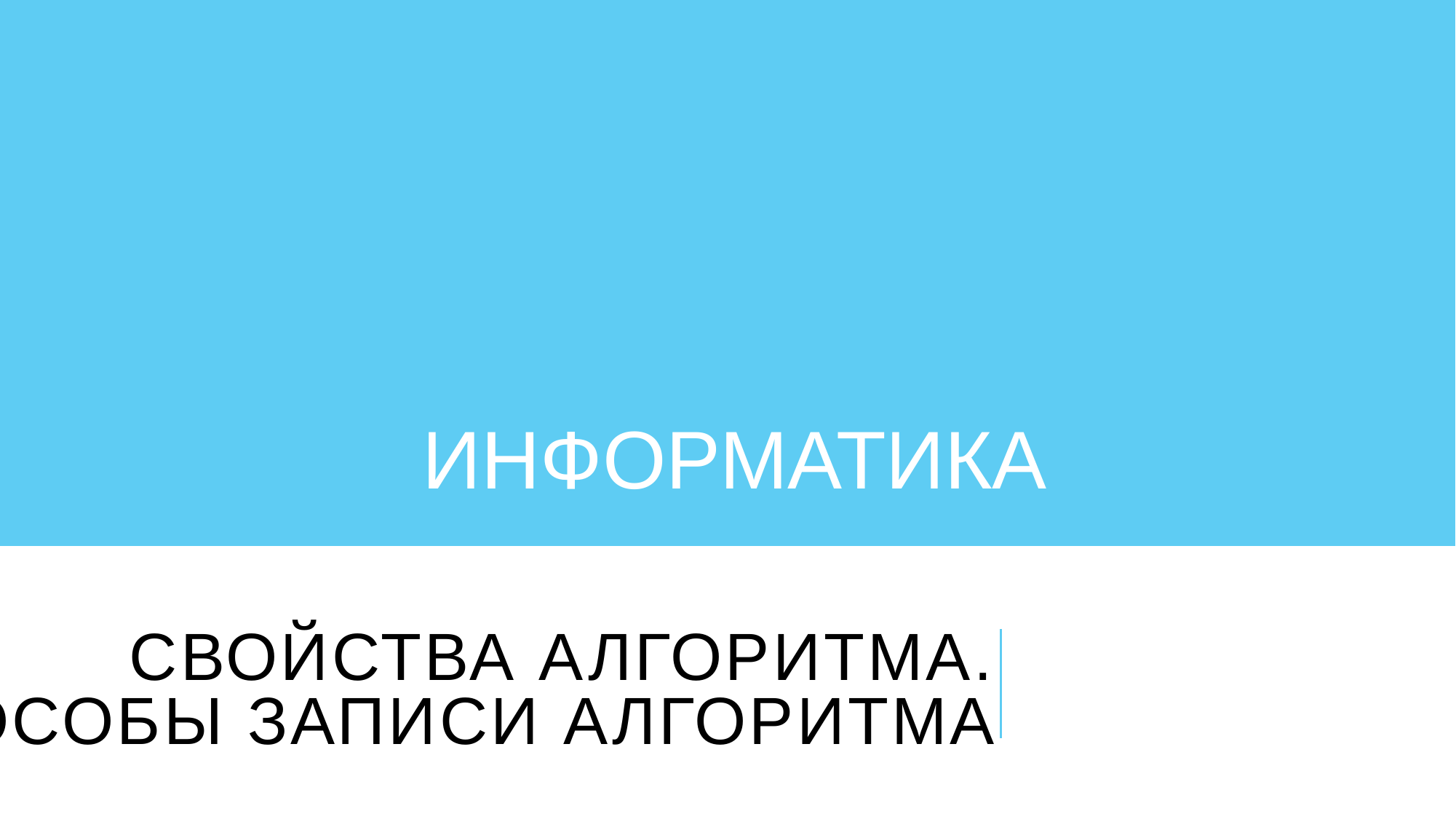

ИНФОРМАТИКА
# Свойства алгоритма. способы записи алгоритма